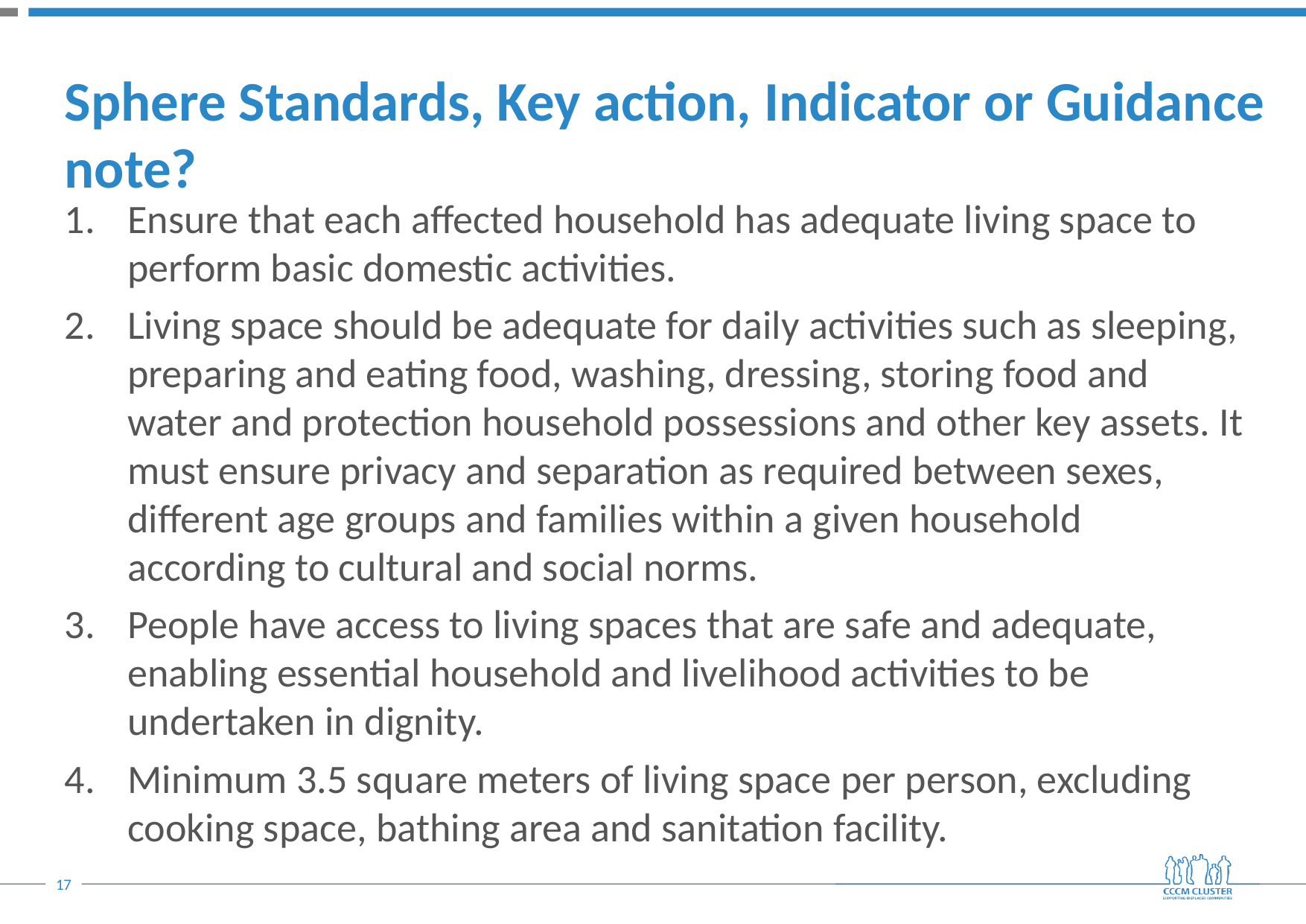

# Sphere Standards, Key action, Indicator or Guidance note?
Ensure that each affected household has adequate living space to perform basic domestic activities.
Living space should be adequate for daily activities such as sleeping, preparing and eating food, washing, dressing, storing food and water and protection household possessions and other key assets. It must ensure privacy and separation as required between sexes, different age groups and families within a given household according to cultural and social norms.
People have access to living spaces that are safe and adequate, enabling essential household and livelihood activities to be undertaken in dignity.
Minimum 3.5 square meters of living space per person, excluding cooking space, bathing area and sanitation facility.